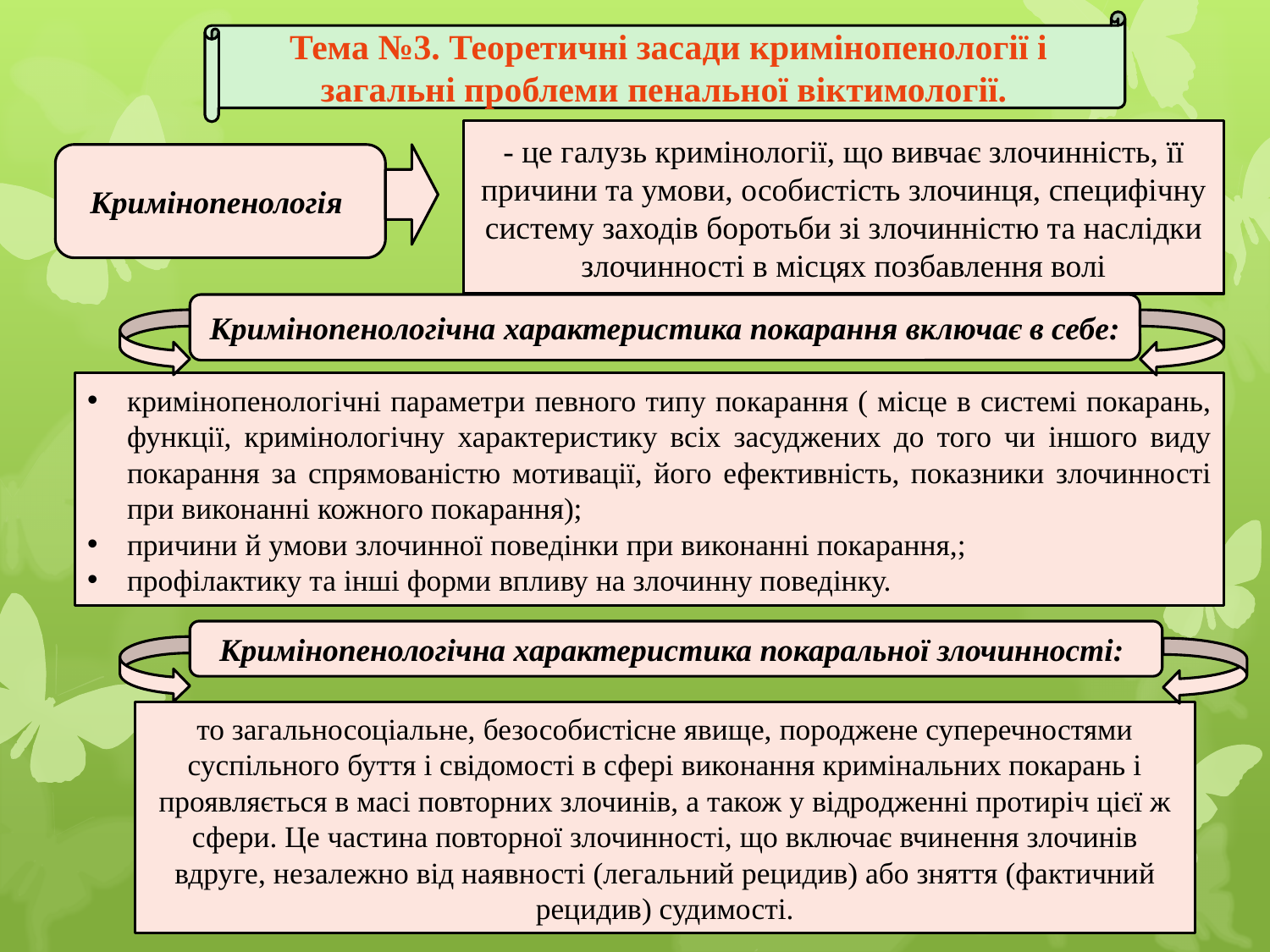

Тема №3. Теоретичні засади кримінопенології і загальні проблеми пенальної віктимології.
- це галузь кримінології, що вивчає злочинність, її причини та умови, особистість злочинця, специфічну систему заходів боротьби зі злочинністю та наслідки злочинності в місцях позбавлення волі
Кримінопенологія

Кримінопенологічна характеристика покарання включає в себе:

кримінопенологічні параметри певного типу покарання ( місце в системі покарань, функції, кримінологічну характеристику всіх засуджених до того чи іншого виду покарання за спрямованістю мотивації, його ефективність, показники злочинності при виконанні кожного покарання);
причини й умови злочинної поведінки при виконанні покарання,;
профілактику та інші форми впливу на злочинну поведінку.
Кримінопенологічна характеристика покаральної злочинності:

то загальносоціальне, безособистісне явище, породжене суперечностями суспільного буття і свідомості в сфері виконання кримінальних покарань і проявляється в масі повторних злочинів, а також у відродженні протиріч цієї ж сфери. Це частина повторної злочинності, що включає вчинення злочинів вдруге, незалежно від наявності (легальний рецидив) або зняття (фактичний рецидив) судимості.